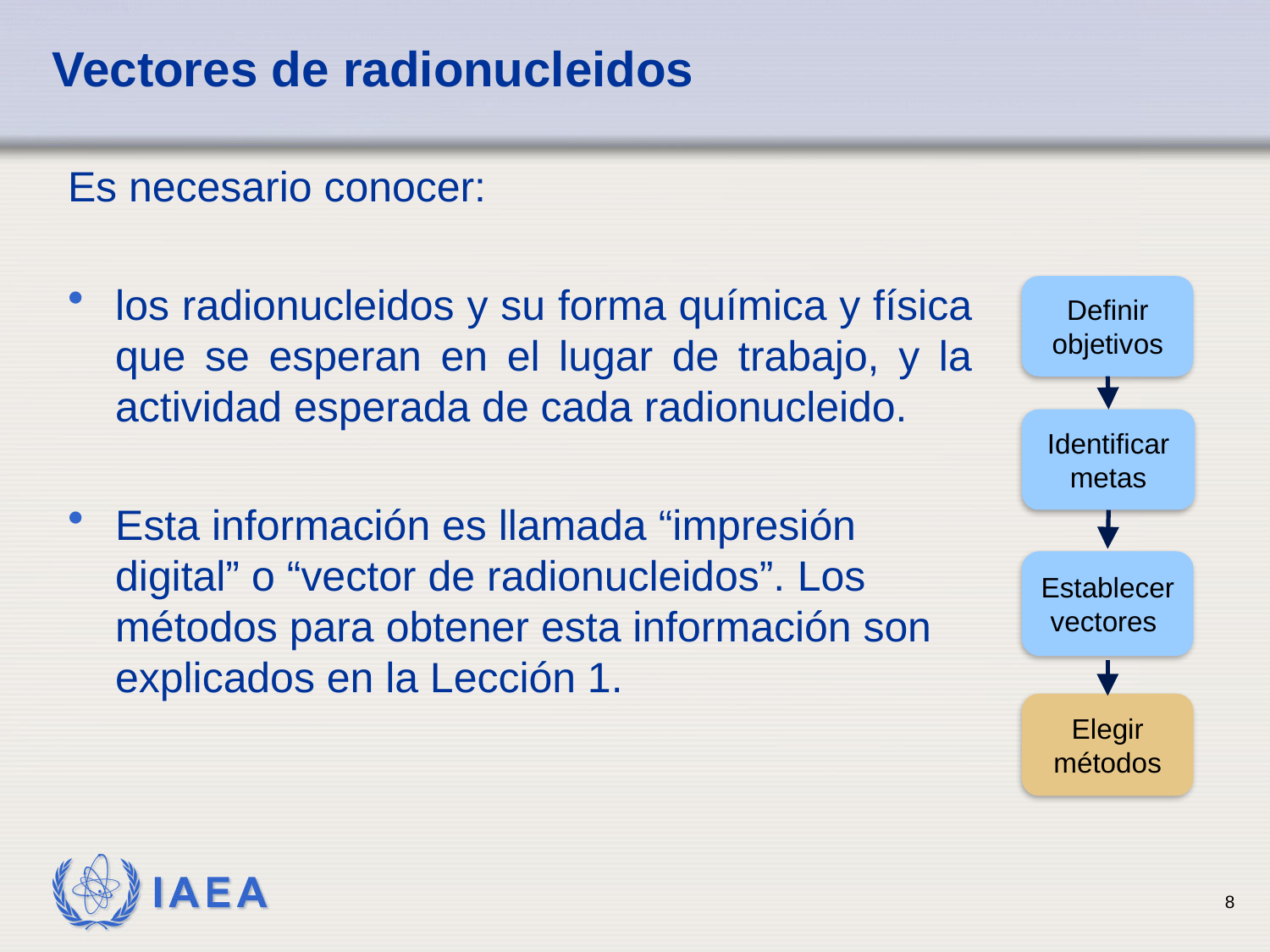

# Vectores de radionucleidos
Es necesario conocer:

los radionucleidos y su forma química y física que se esperan en el lugar de trabajo, y la actividad esperada de cada radionucleido.

Esta información es llamada “impresión digital” o “vector de radionucleidos”. Los métodos para obtener esta información son explicados en la Lección 1.
Definir objetivos
Identificar metas
Establecer vectores
Elegir
métodos
8